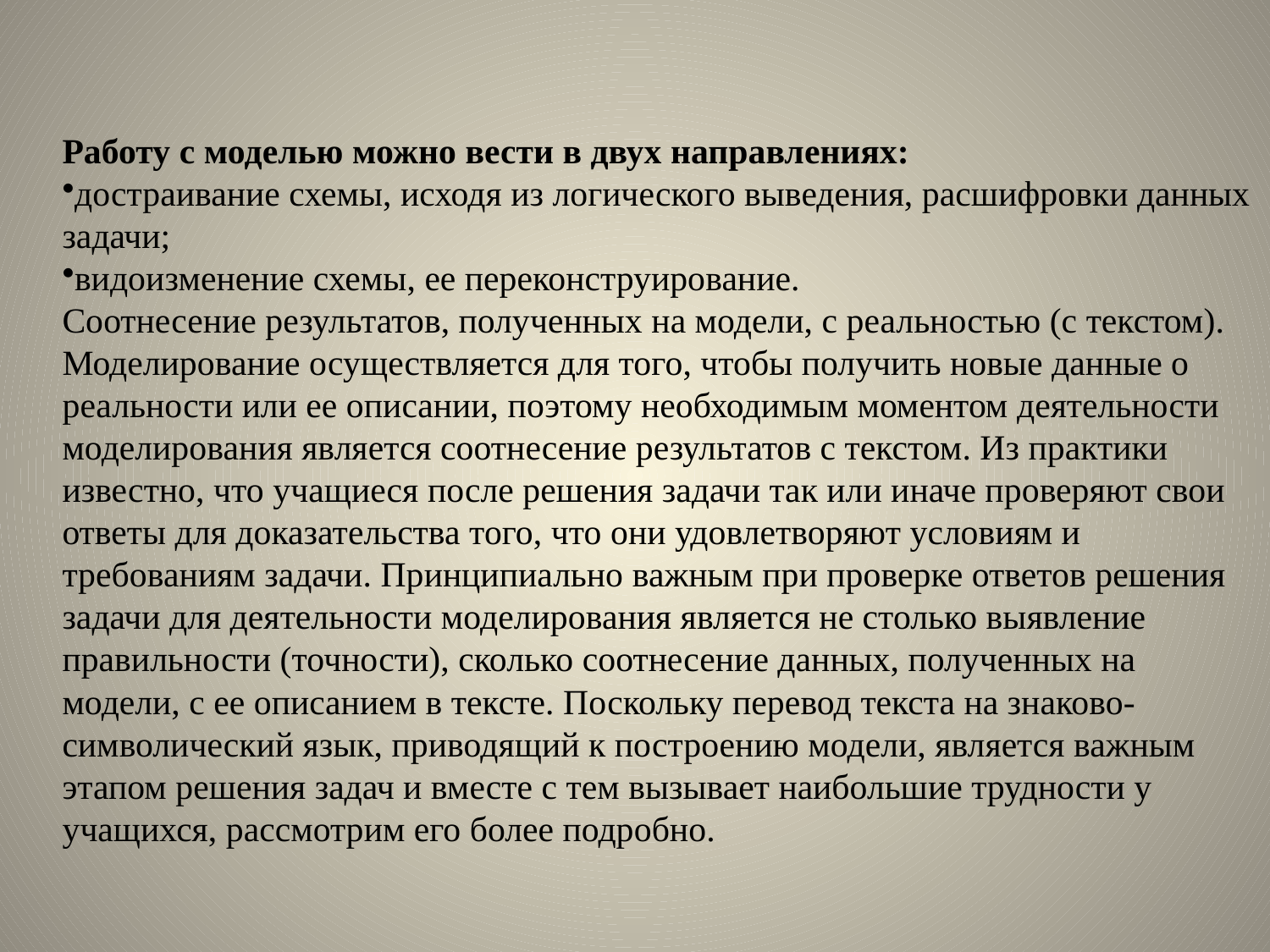

Работу с моделью можно вести в двух направлениях:
достраивание схемы, исходя из логического выведения, расшифровки данных задачи;
видоизменение схемы, ее переконструирование.
Соотнесение результатов, полученных на модели, с реальностью (с текстом). Моделирование осуществляется для того, чтобы получить новые данные о реальности или ее описании, поэтому необходимым моментом деятельности моделирования является соотнесение результатов с текстом. Из практики известно, что учащиеся после решения задачи так или иначе проверяют свои ответы для доказательства того, что они удовлетворяют условиям и требованиям задачи. Принципиально важным при проверке ответов решения задачи для деятельности моделирования является не столько выявление правильности (точности), сколько соотнесение данных, полученных на модели, с ее описанием в тексте. Поскольку перевод текста на знаково-символический язык, приводящий к построению модели, является важным этапом решения задач и вместе с тем вызывает наибольшие трудности у учащихся, рассмотрим его более подробно.